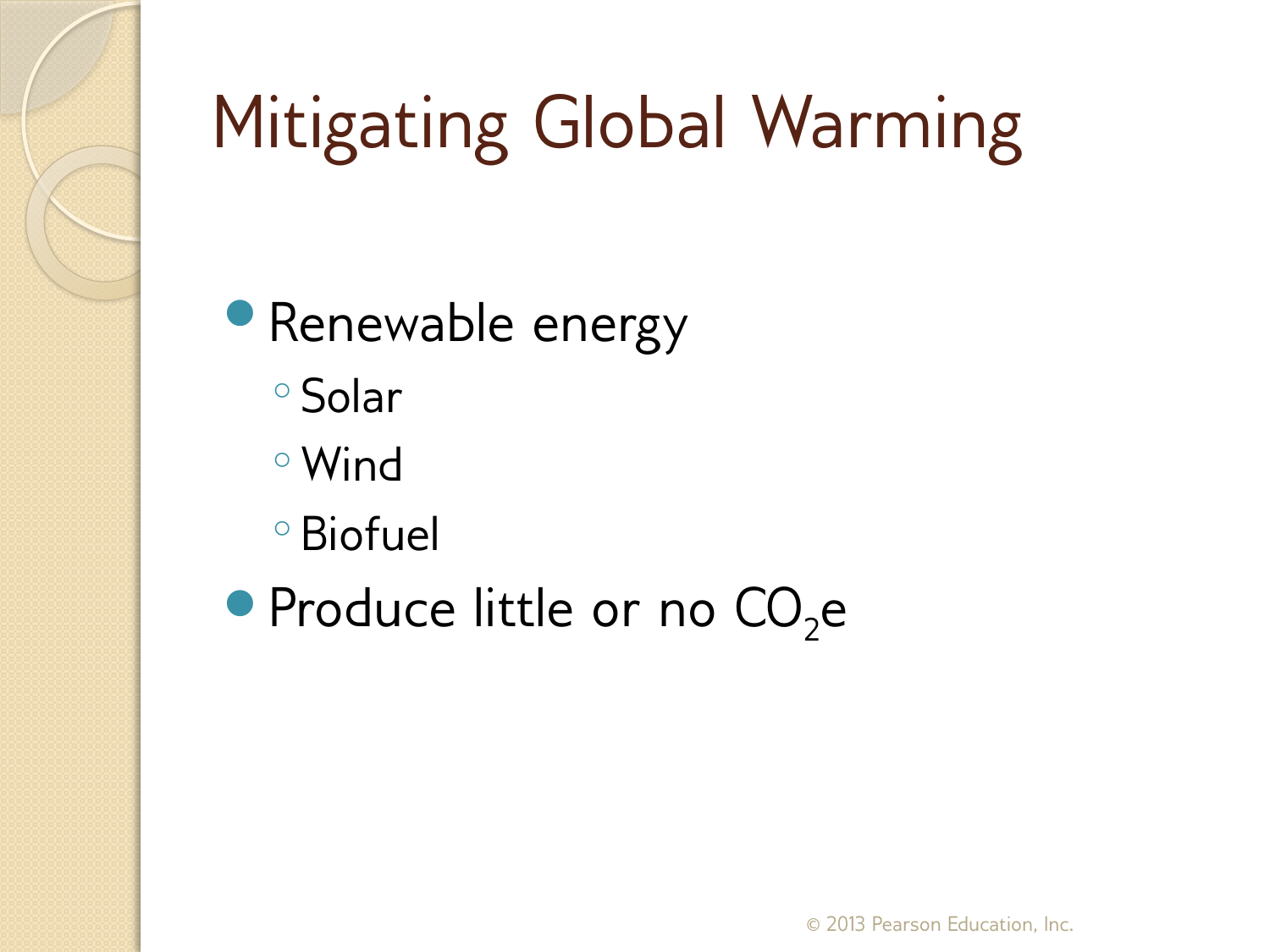

# Mitigating Global Warming

Renewable energy
Solar
Wind
Biofuel
Produce little or no CO2e

© 2013 Pearson Education, Inc.